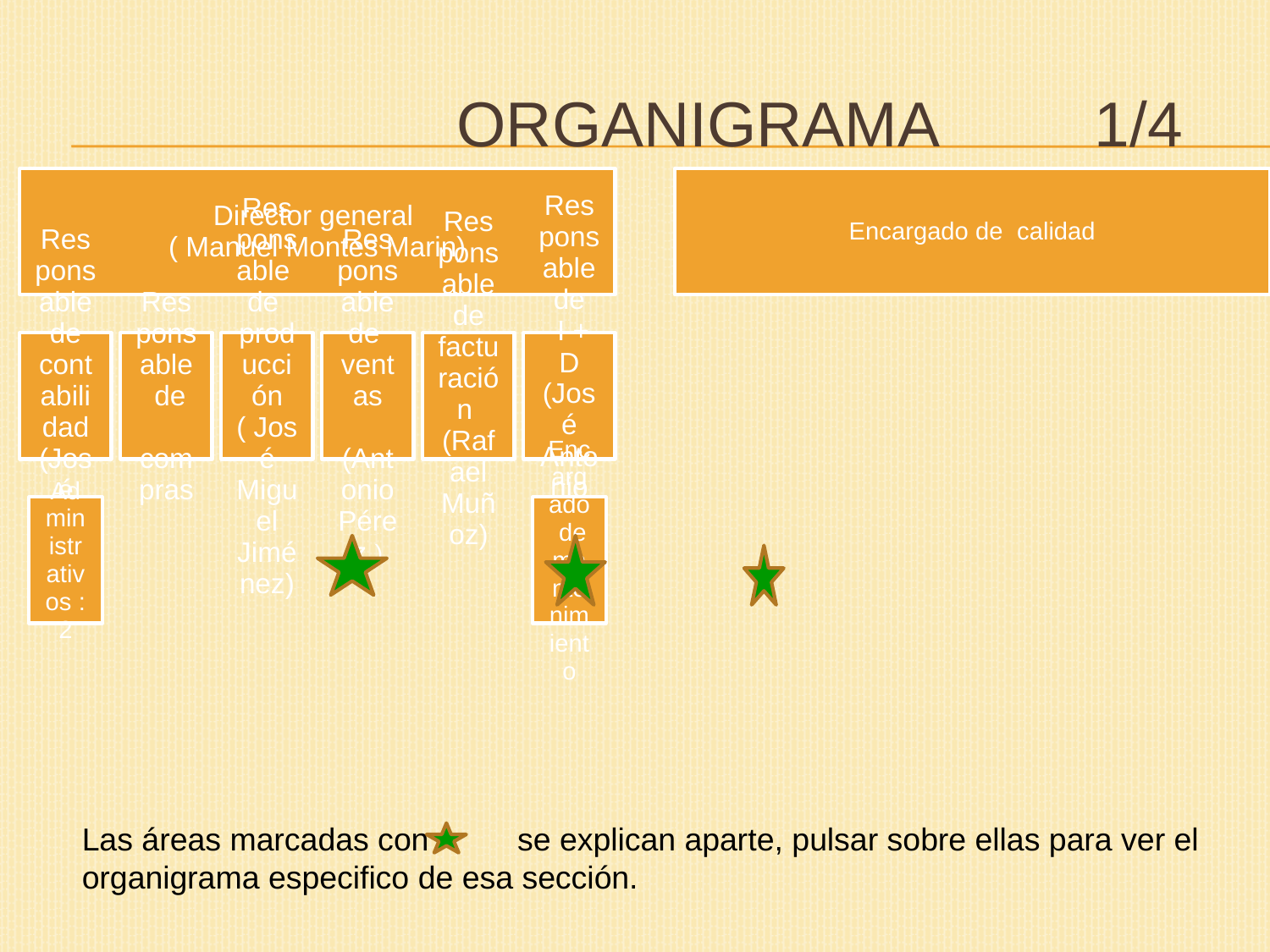

# Organigrama         1/4
Responsable de contabilidad
Responsable
 de
Responsable
de
Responsable de
 I + D
Responsable de
Encargado de  calidad

Las áreas marcadas con          se explican aparte, pulsar sobre ellas para ver el organigrama especifico de esa sección.